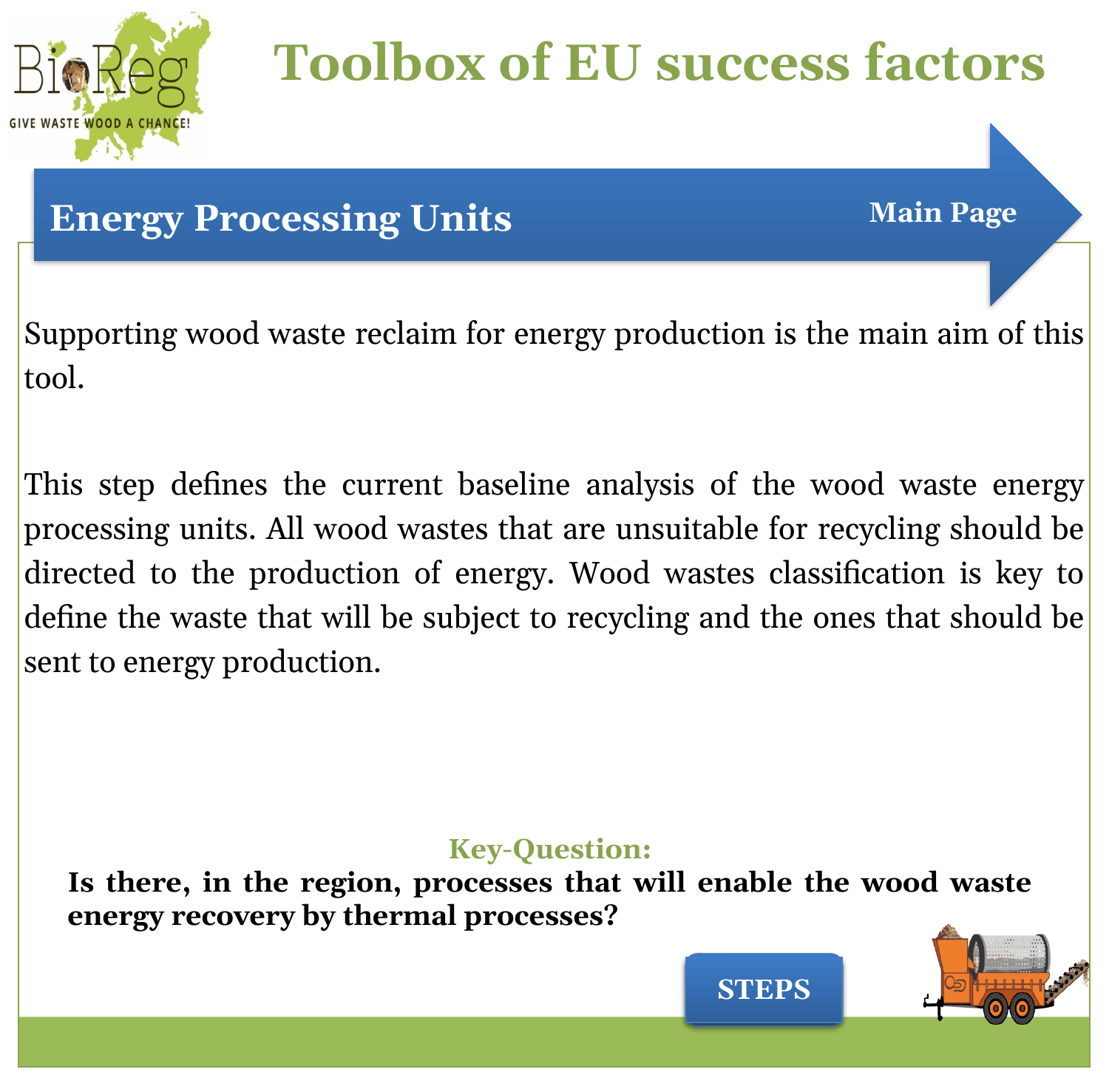

Energy Processing Units
Main Page

Supporting wood waste reclaim for energy production is the main aim of this tool.

This step defines the current baseline analysis of the wood waste energy processing units. All wood wastes that are unsuitable for recycling should be directed to the production of energy. Wood wastes classification is key to define the waste that will be subject to recycling and the ones that should be sent to energy production.
Key-Question:
Is there, in the region, processes that will enable the wood waste energy recovery by thermal processes?

STEPS